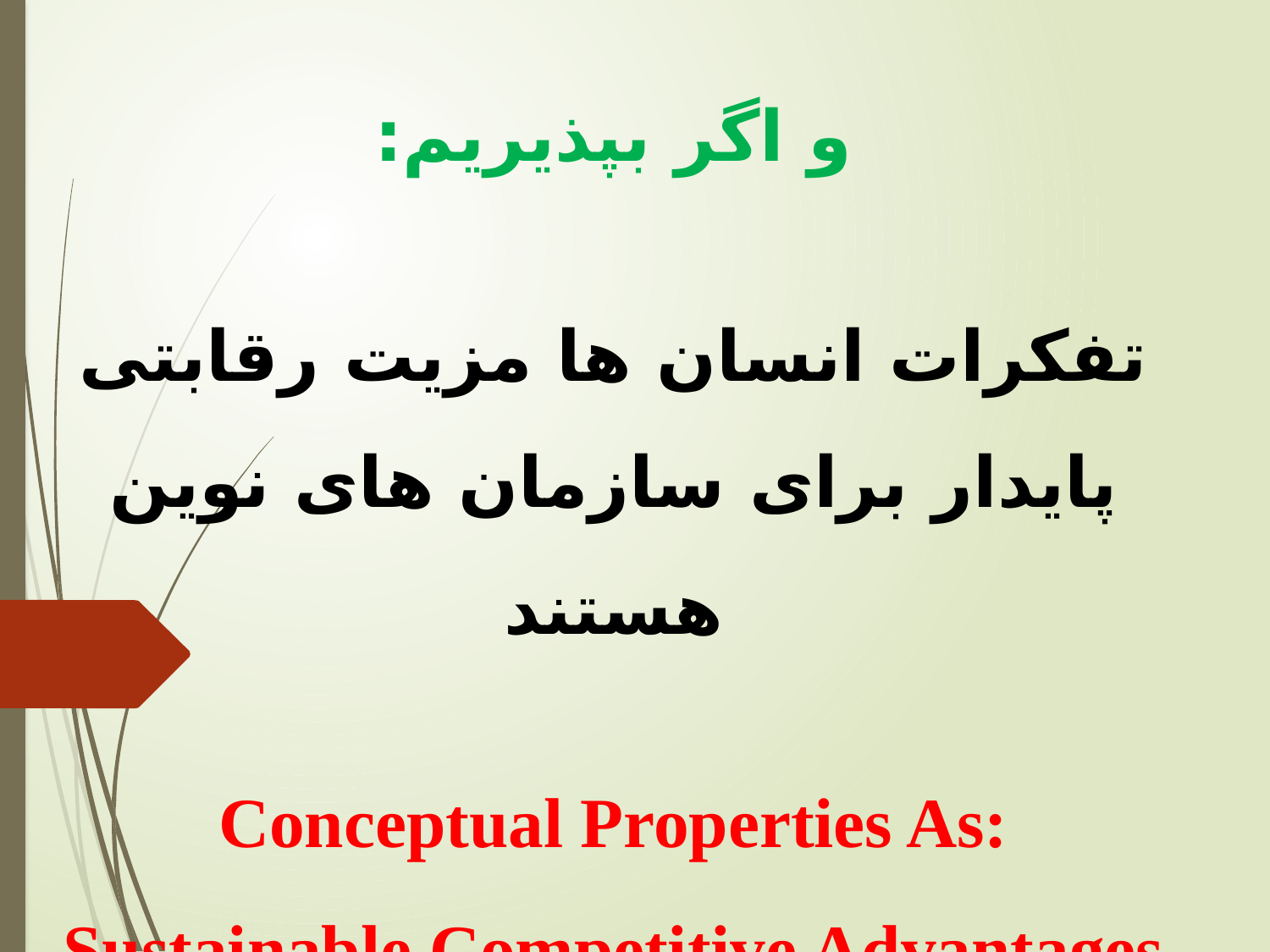

و اگر بپذيريم:

تفکرات انسان ها مزيت رقابتی پايدار برای سازمان های نوين هستند

Conceptual Properties As: Sustainable Competitive Advantages